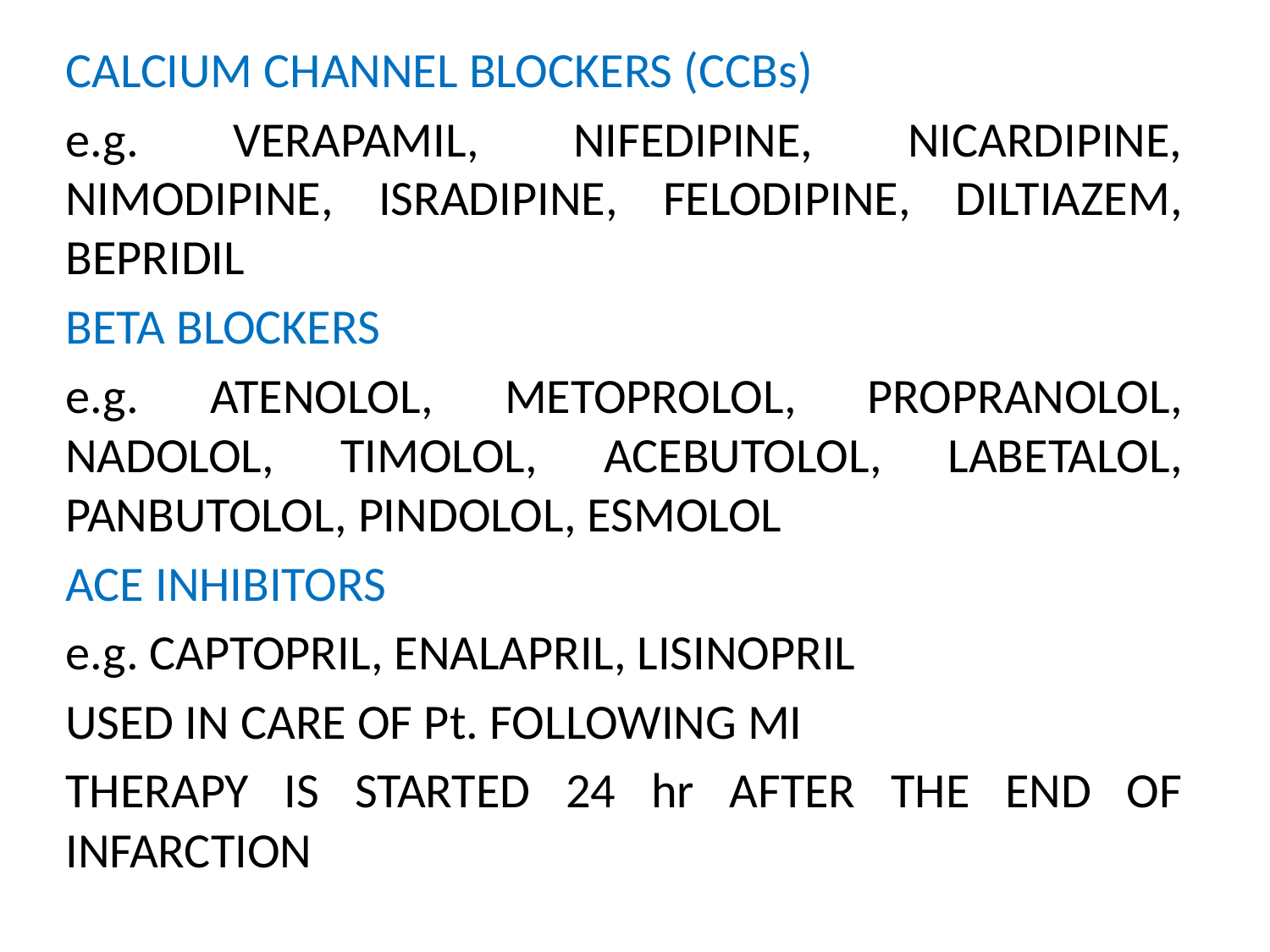

CALCIUM CHANNEL BLOCKERS (CCBs)
e.g. VERAPAMIL, NIFEDIPINE, NICARDIPINE, NIMODIPINE, ISRADIPINE, FELODIPINE, DILTIAZEM, BEPRIDIL
BETA BLOCKERS
e.g. ATENOLOL, METOPROLOL, PROPRANOLOL, NADOLOL, TIMOLOL, ACEBUTOLOL, LABETALOL, PANBUTOLOL, PINDOLOL, ESMOLOL
ACE INHIBITORS
e.g. CAPTOPRIL, ENALAPRIL, LISINOPRIL
USED IN CARE OF Pt. FOLLOWING MI
THERAPY IS STARTED 24 hr AFTER THE END OF INFARCTION